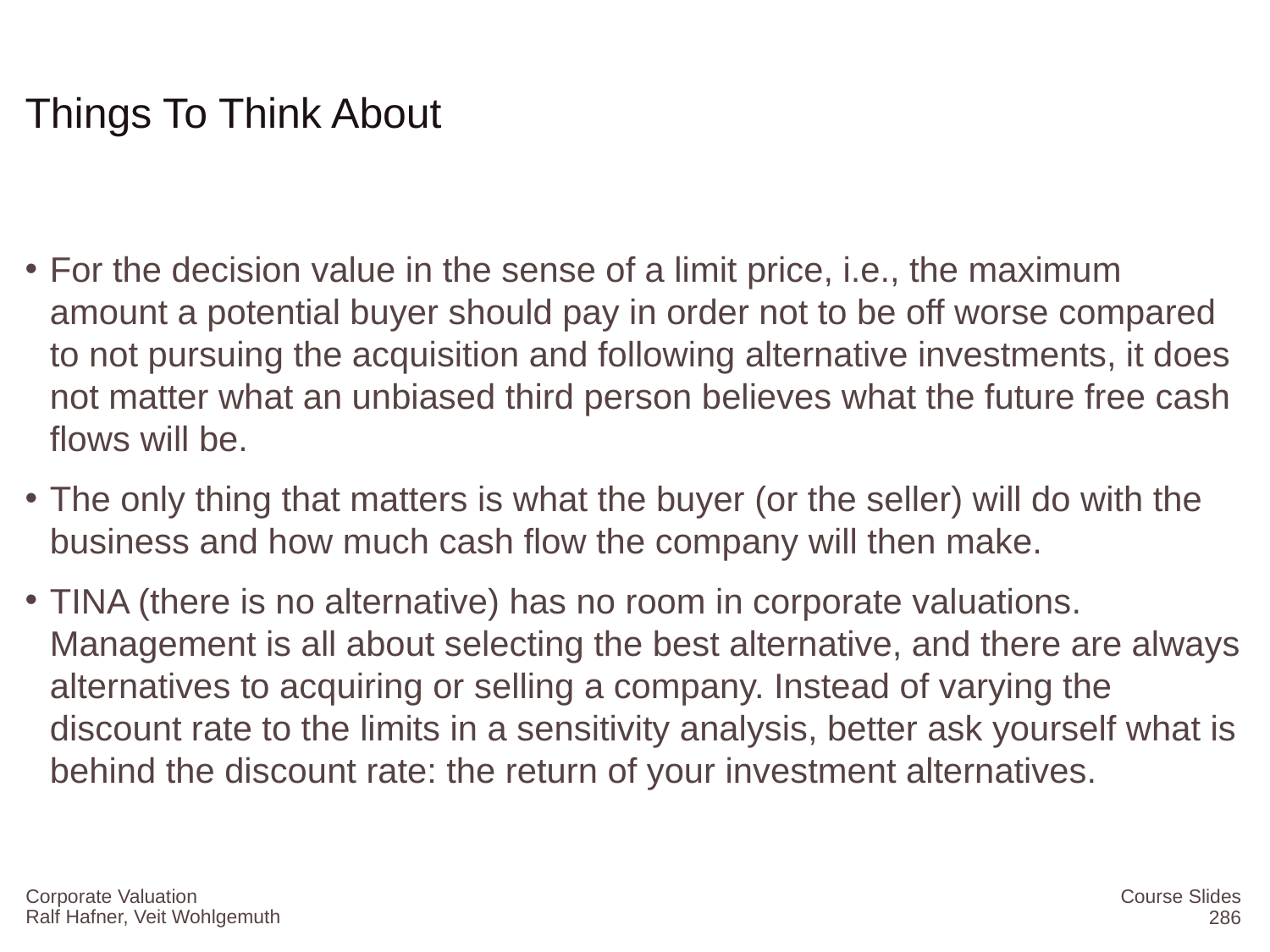

# Things To Think About
For the decision value in the sense of a limit price, i.e., the maximum amount a potential buyer should pay in order not to be off worse compared to not pursuing the acquisition and following alternative investments, it does not matter what an unbiased third person believes what the future free cash flows will be.
The only thing that matters is what the buyer (or the seller) will do with the business and how much cash flow the company will then make.
TINA (there is no alternative) has no room in corporate valuations. Management is all about selecting the best alternative, and there are always alternatives to acquiring or selling a company. Instead of varying the discount rate to the limits in a sensitivity analysis, better ask yourself what is behind the discount rate: the return of your investment alternatives.
Corporate Valuation
Course Slides
286